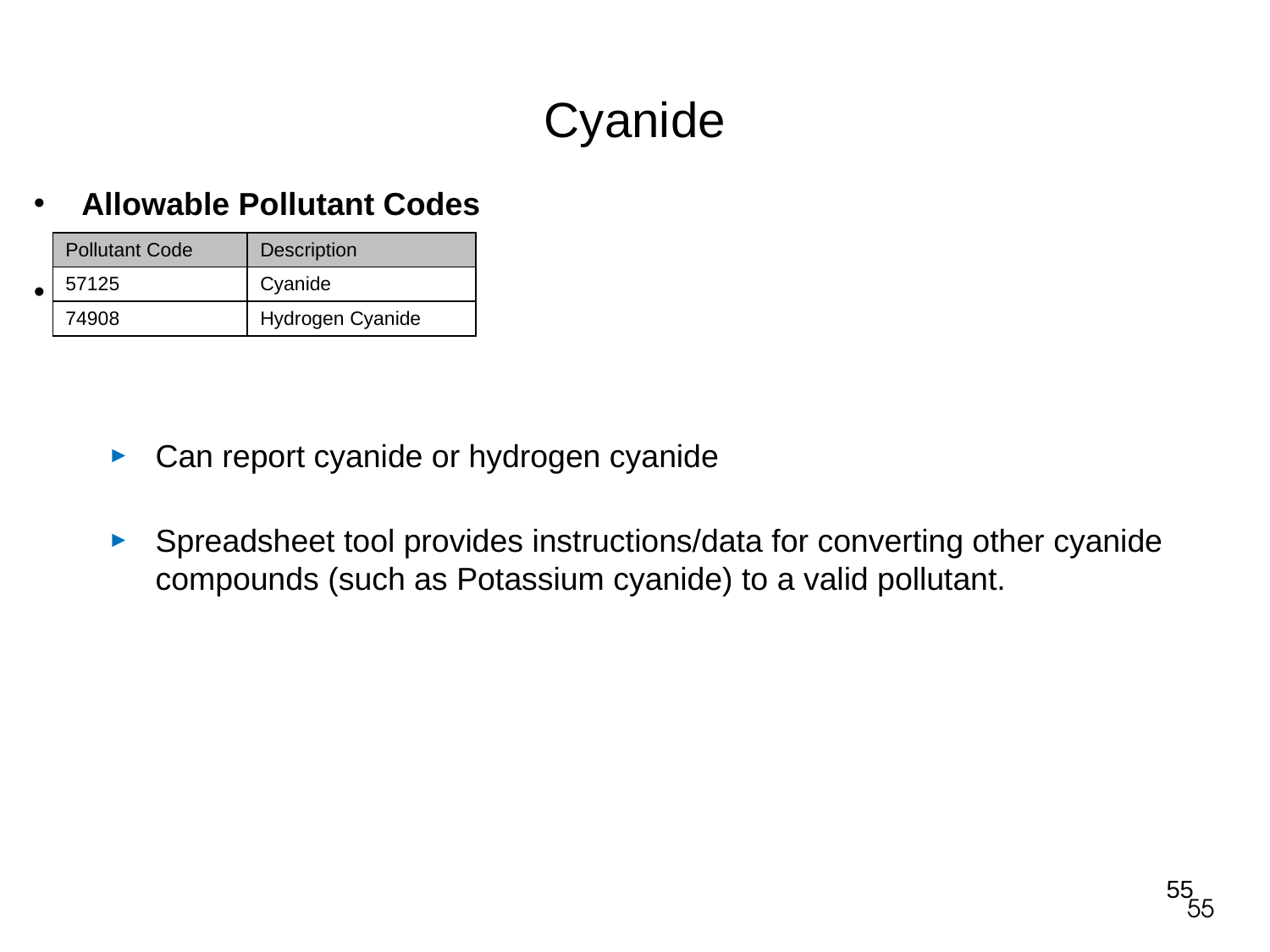

# Cyanide

Allowable Pollutant Codes

Pollutant Code

| Pollutant Code | Description |
| --- | --- |
| 57125 | Cyanide |
| 74908 | Hydrogen Cyanide |

Can report cyanide or hydrogen cyanide

Spreadsheet tool provides instructions/data for converting other cyanide compounds (such as Potassium cyanide) to a valid pollutant.

55
55